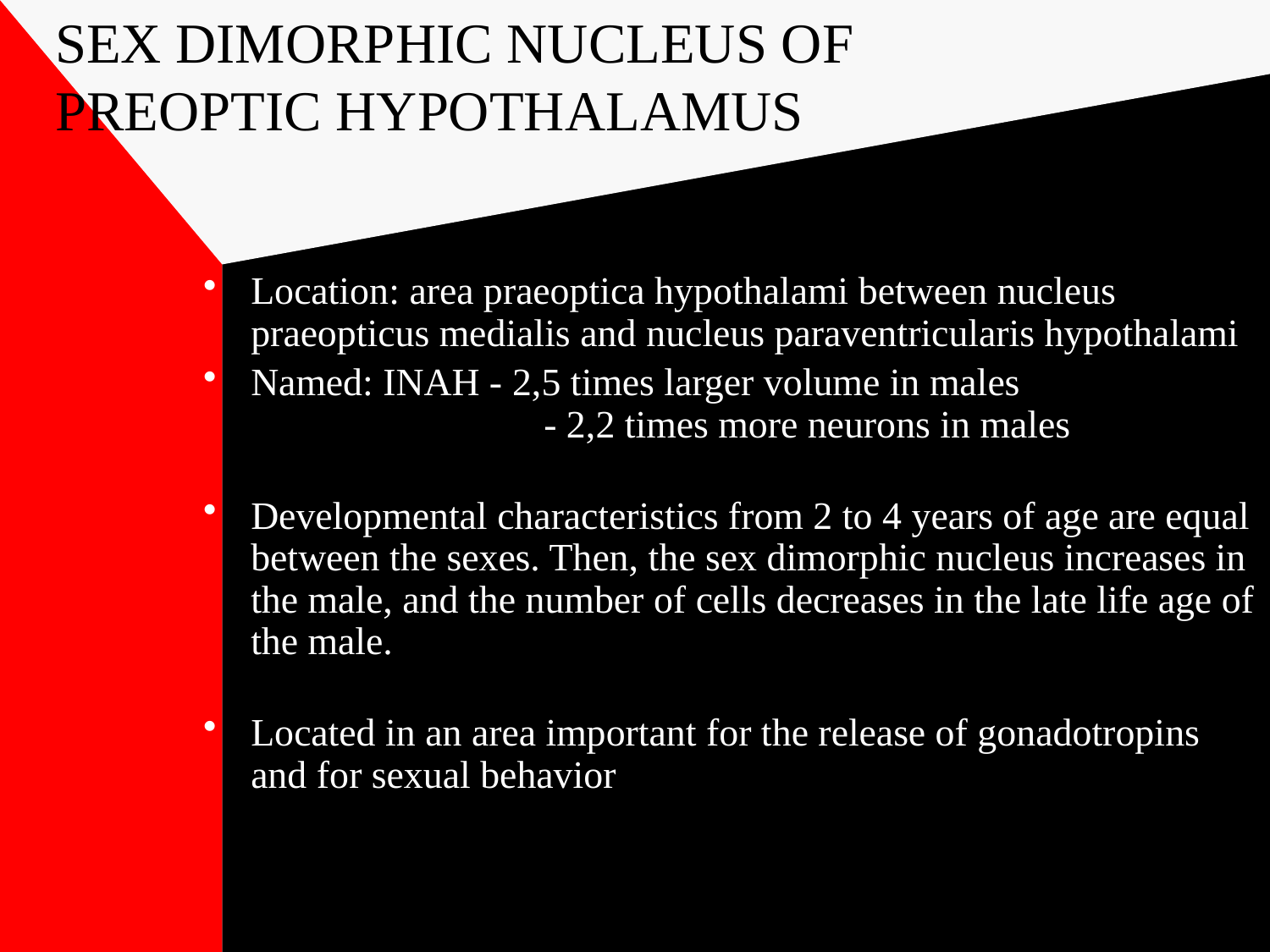

SEX DIMORPHIC NUCLEUS OF PREOPTIC HYPOTHALAMUS
Location: area praeoptica hypothalami between nucleus praeopticus medialis and nucleus paraventricularis hypothalami
Named: INAH - 2,5 times larger volume in males
 		    - 2,2 times more neurons in males
Developmental characteristics from 2 to 4 years of age are equal between the sexes. Then, the sex dimorphic nucleus increases in the male, and the number of cells decreases in the late life age of the male.
Located in an area important for the release of gonadotropins and for sexual behavior